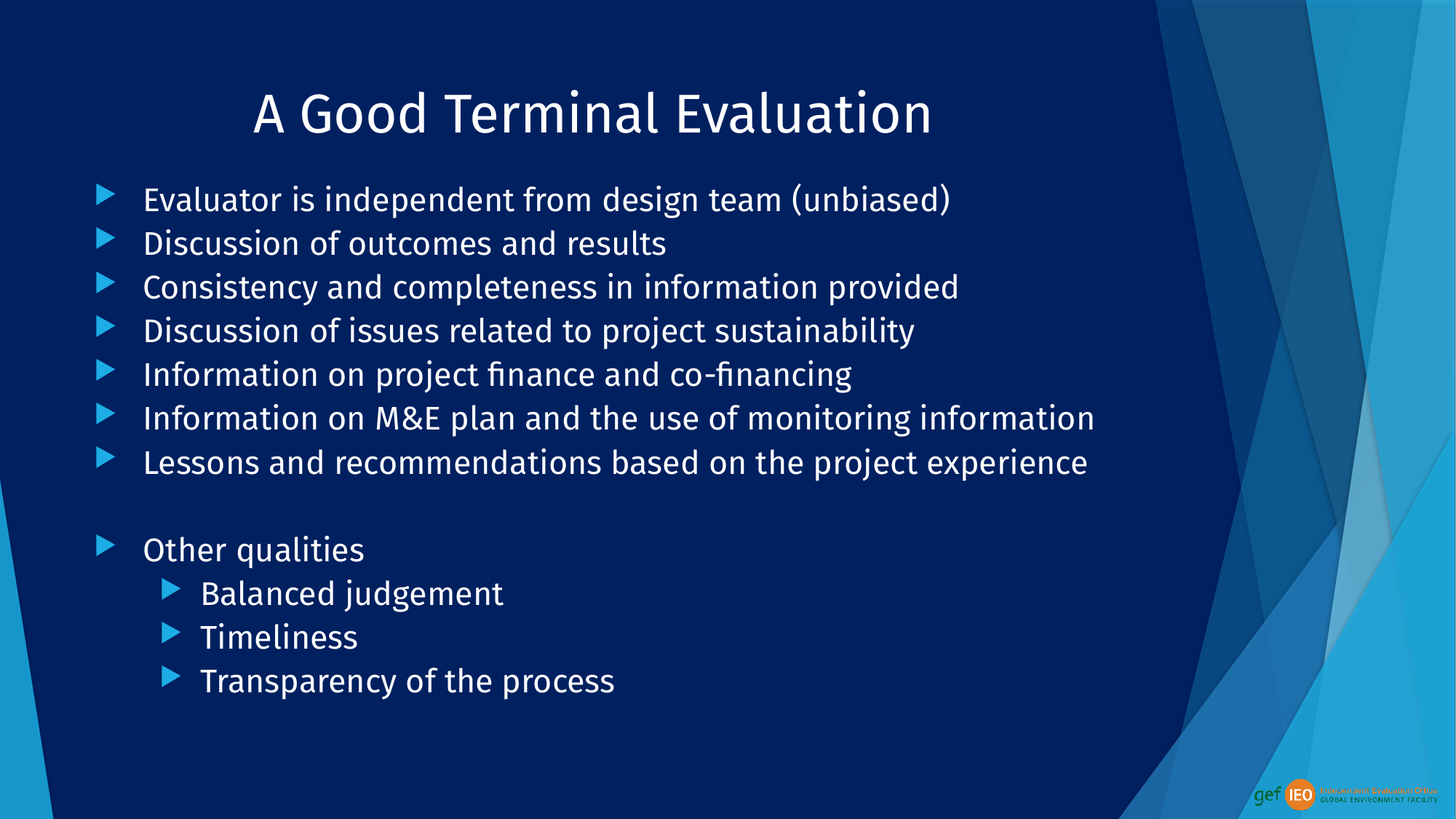

# A Good Terminal Evaluation
Evaluator is independent from design team (unbiased)
Discussion of outcomes and results
Consistency and completeness in information provided
Discussion of issues related to project sustainability
Information on project finance and co-financing
Information on M&E plan and the use of monitoring information
Lessons and recommendations based on the project experience

Other qualities
Balanced judgement
Timeliness
Transparency of the process